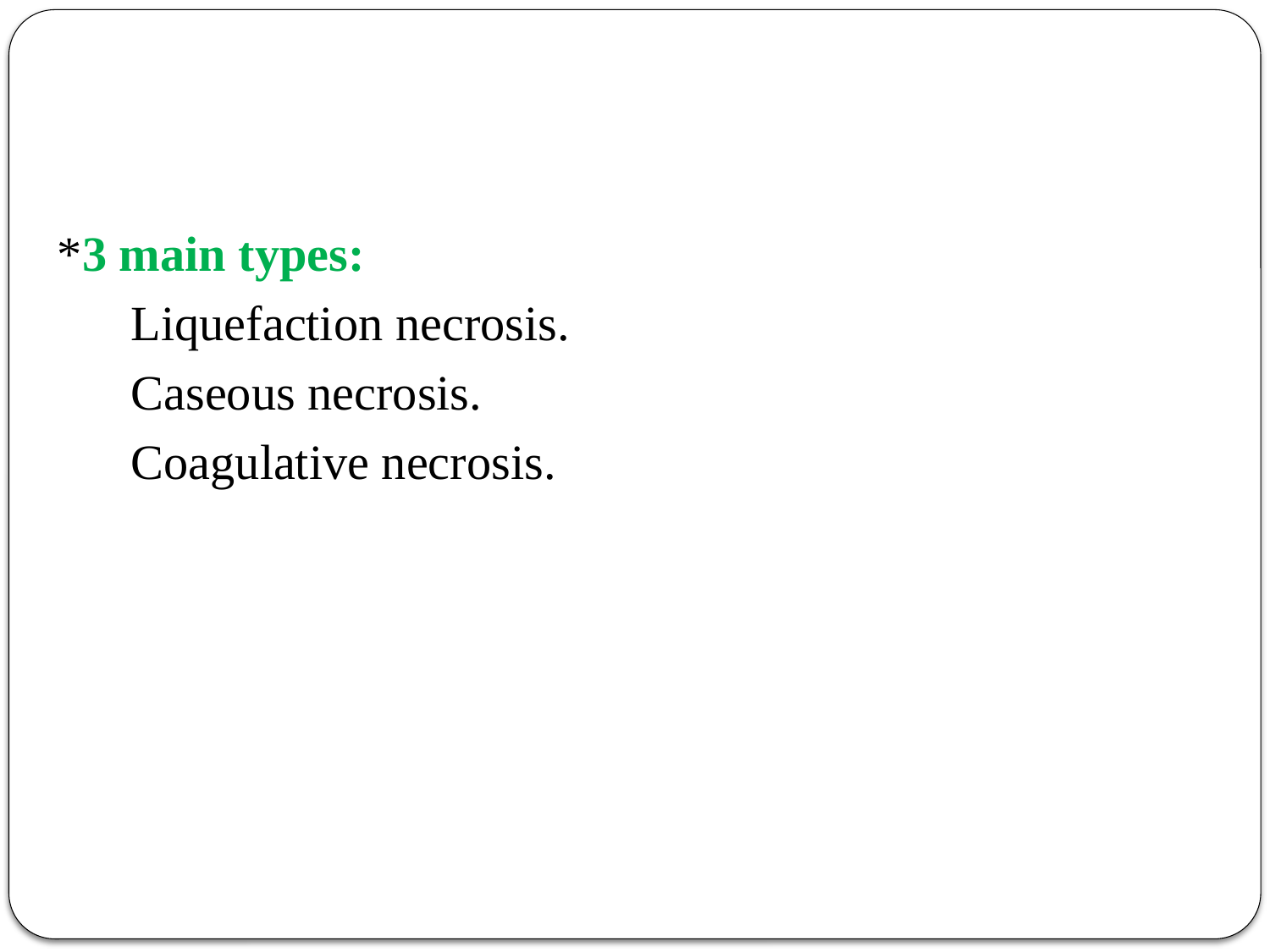

*3 main types:
      Liquefaction necrosis.
      Caseous necrosis.
      Coagulative necrosis.